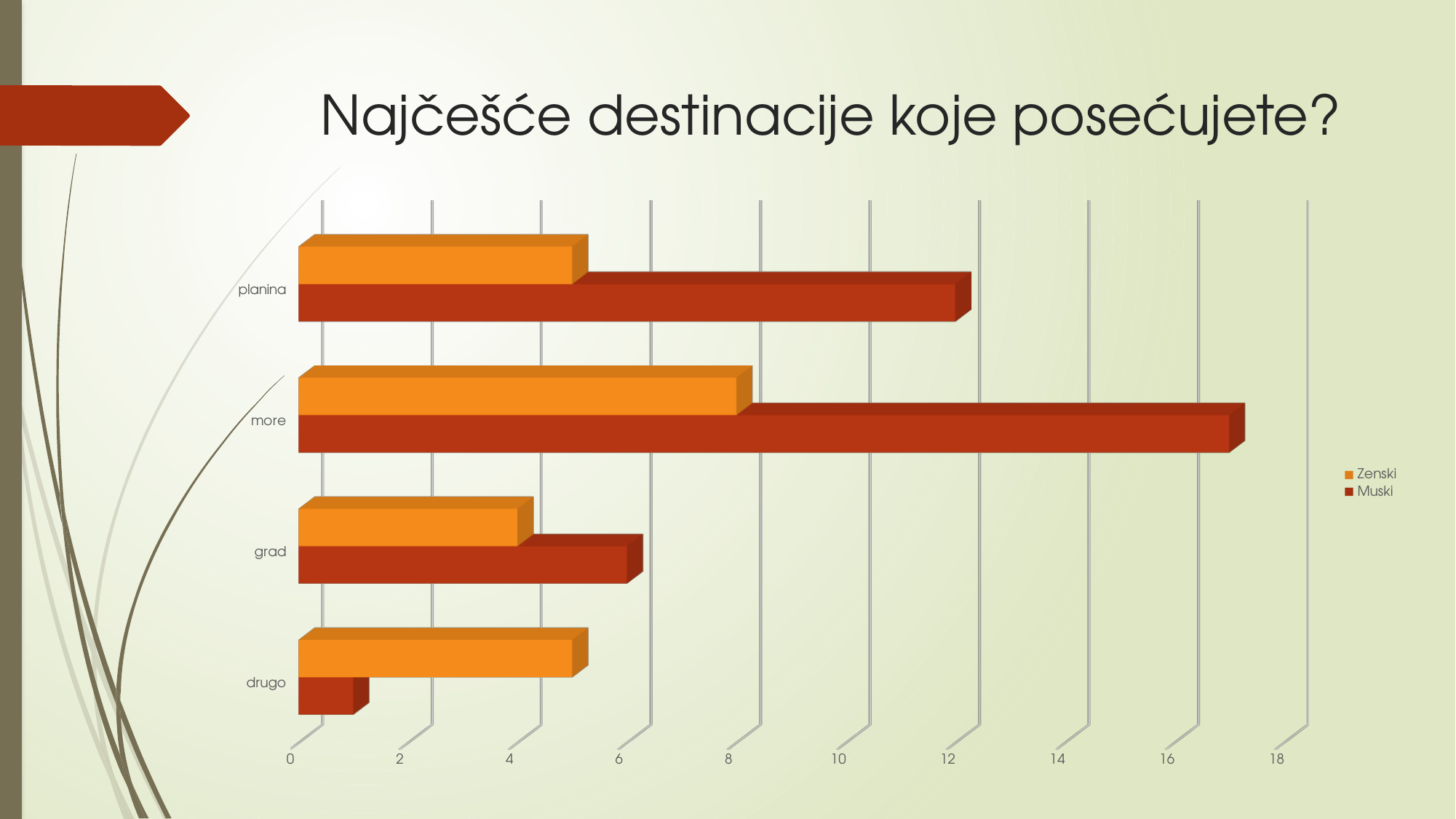

# Najčešće destinacije koje posećujete?

[unsupported chart]